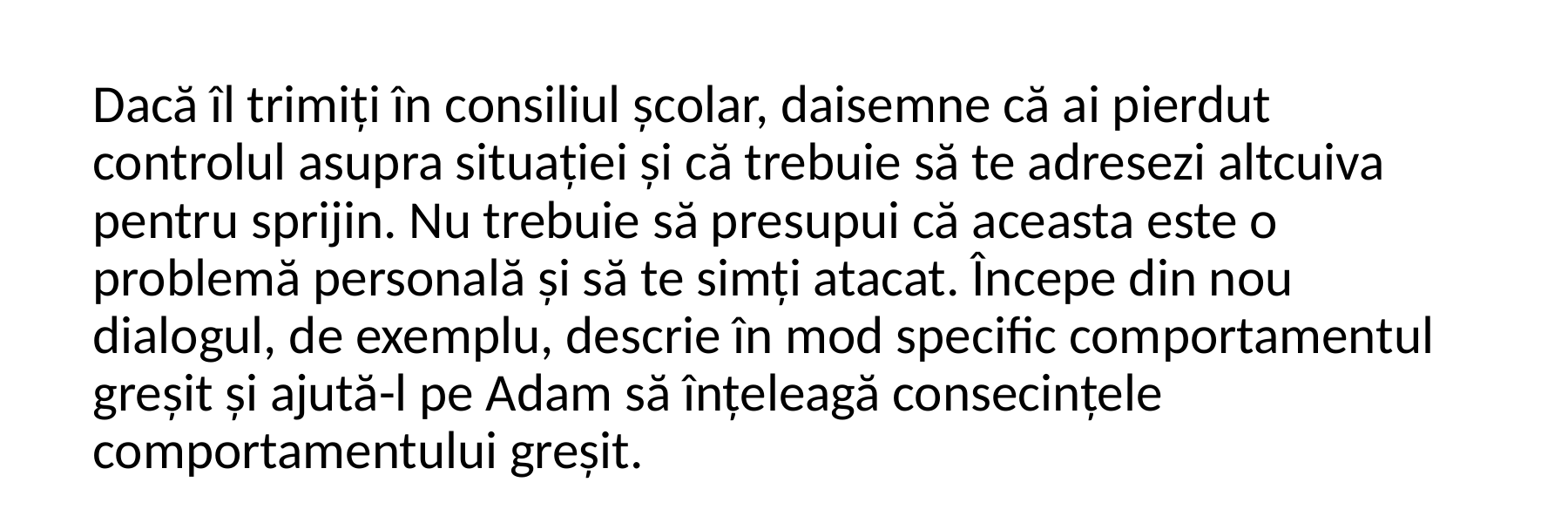

Dacă îl trimiți în consiliul școlar, daisemne că ai pierdut controlul asupra situației și că trebuie să te adresezi altcuiva pentru sprijin. Nu trebuie să presupui că aceasta este o problemă personală și să te simți atacat. Începe din nou dialogul, de exemplu, descrie în mod specific comportamentul greșit și ajută-l pe Adam să înțeleagă consecințele comportamentului greșit.